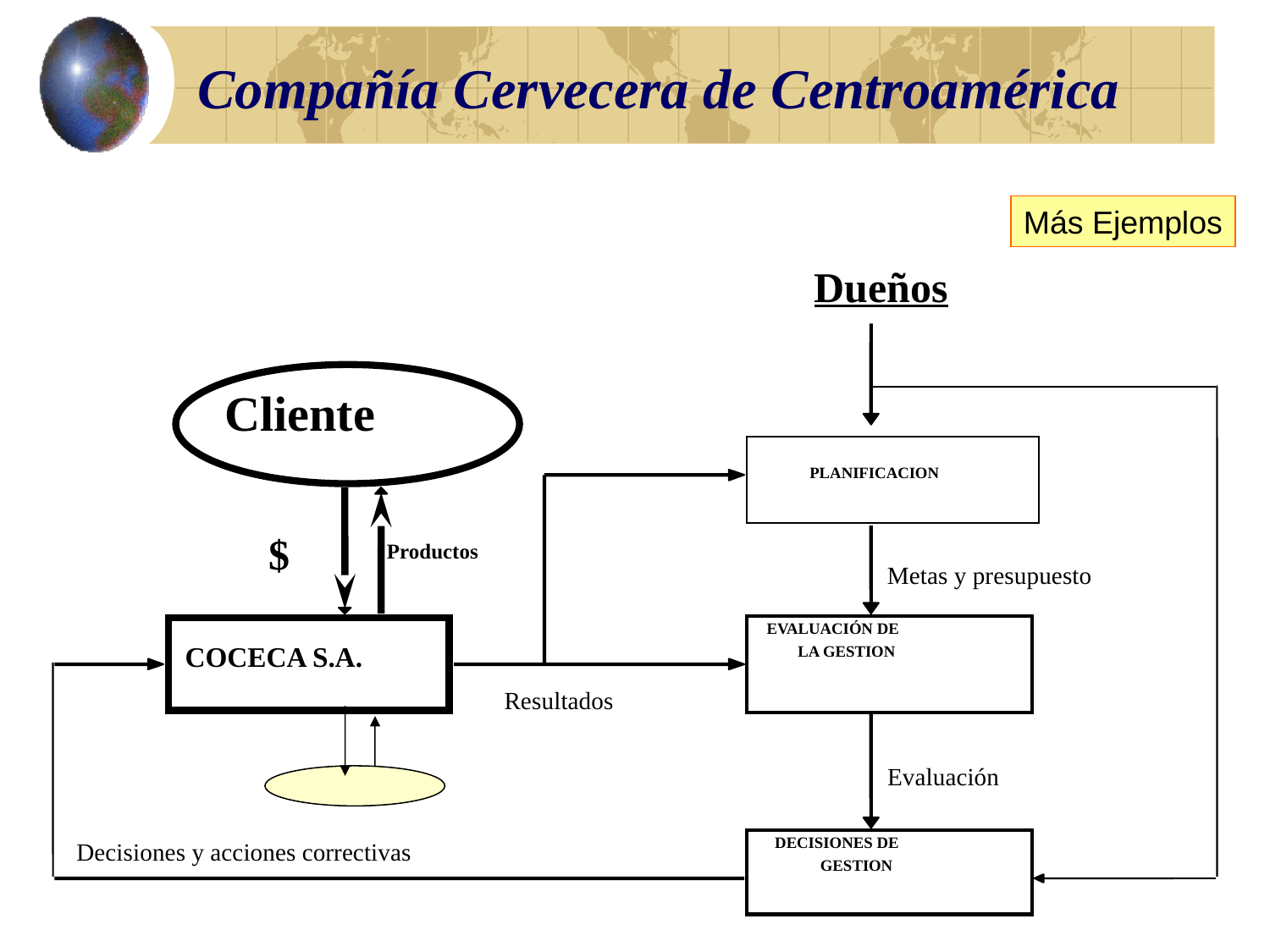

# Compañía Cervecera de Centroamérica
Más Ejemplos
Dueños

Cliente

PLANIFICACION

$

Productos
Metas y presupuesto

EVALUACIÓN DE

  COCECA S.A.
LA GESTION

Resultados

Evaluación

DECISIONES DE
Decisiones y acciones correctivas

GESTION